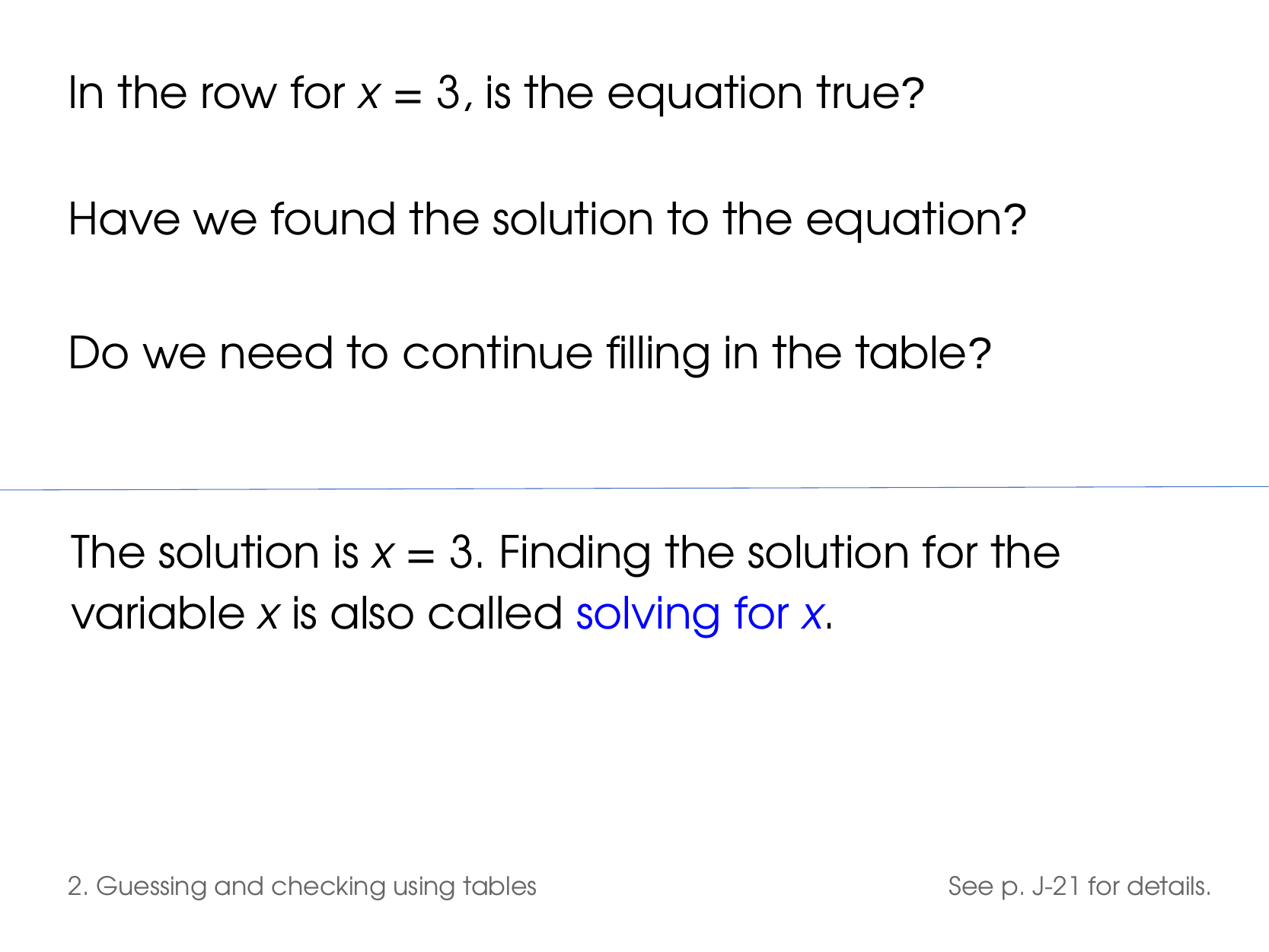

In the row for x = 3, is the equation true?
Have we found the solution to the equation?
​
Do we need to continue filling in the table?
The solution is x = 3. Finding the solution for the variable x is also called solving for x.
2. Guessing and checking using tables
See p. J-21 for details.